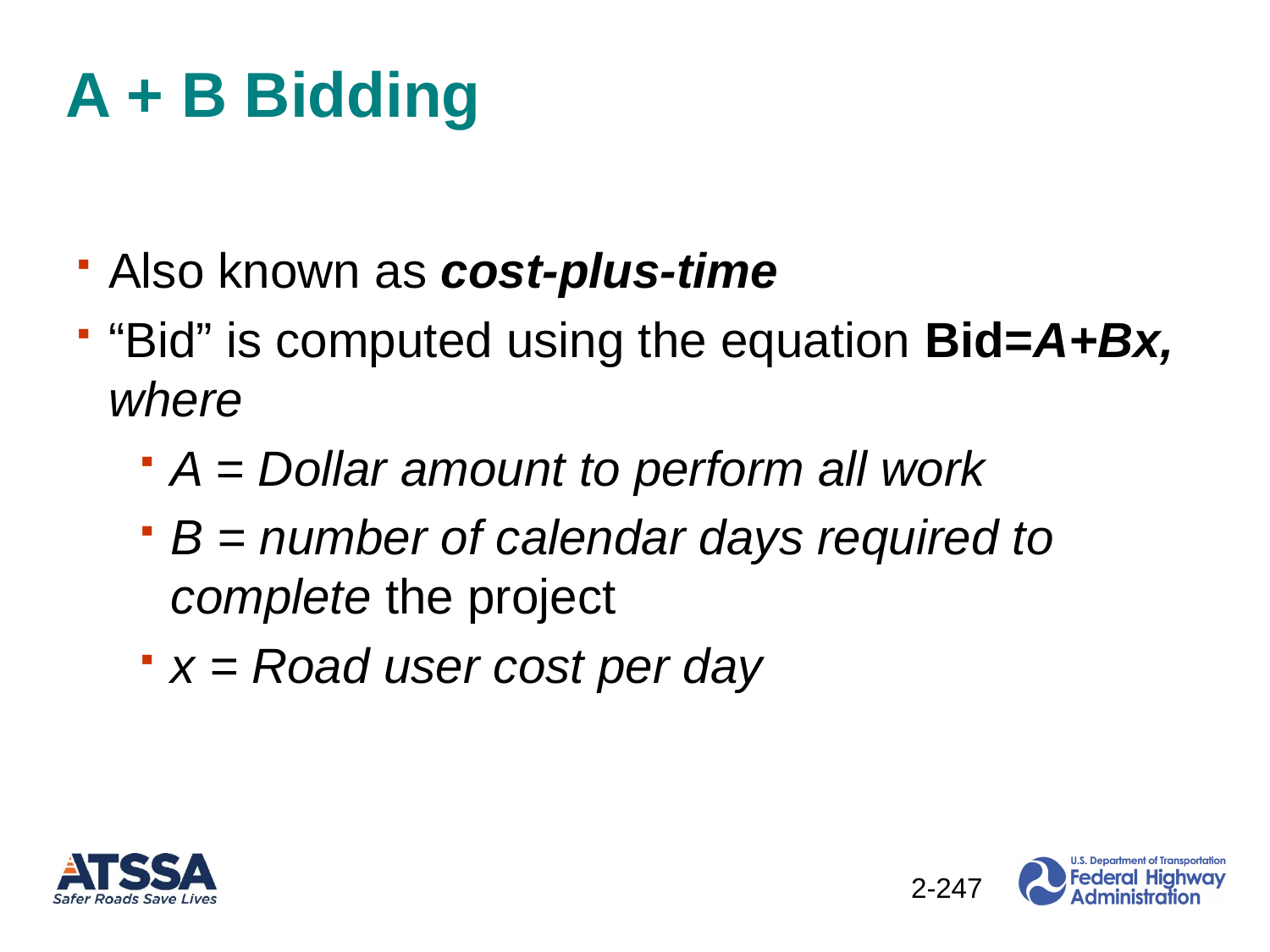

# A + B Bidding
Also known as cost-plus-time
“Bid” is computed using the equation Bid=A+Bx, where
A = Dollar amount to perform all work
B = number of calendar days required to complete the project
x = Road user cost per day